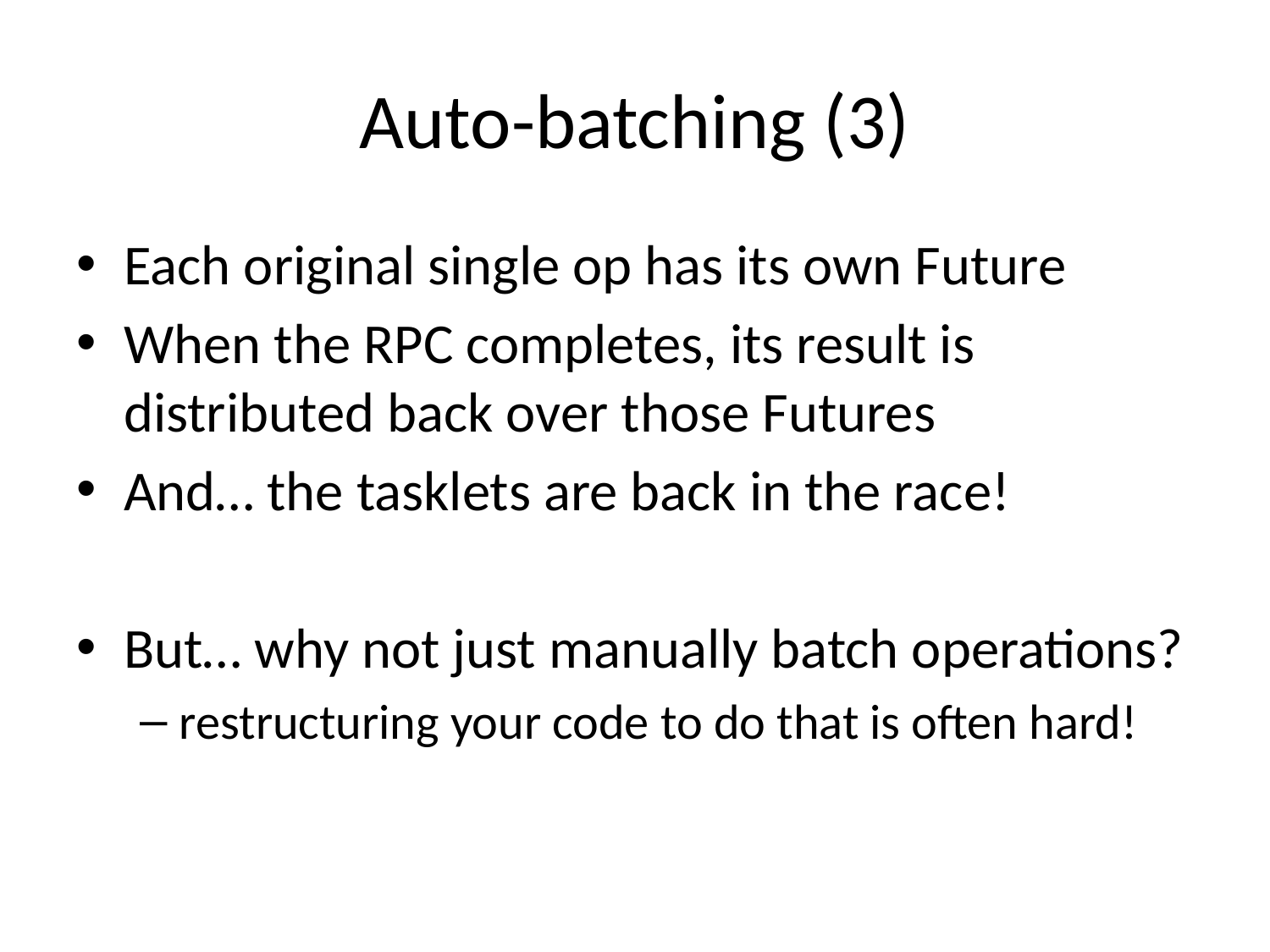

# Auto-batching (3)
Each original single op has its own Future
When the RPC completes, its result is distributed back over those Futures
And… the tasklets are back in the race!

But… why not just manually batch operations?
restructuring your code to do that is often hard!